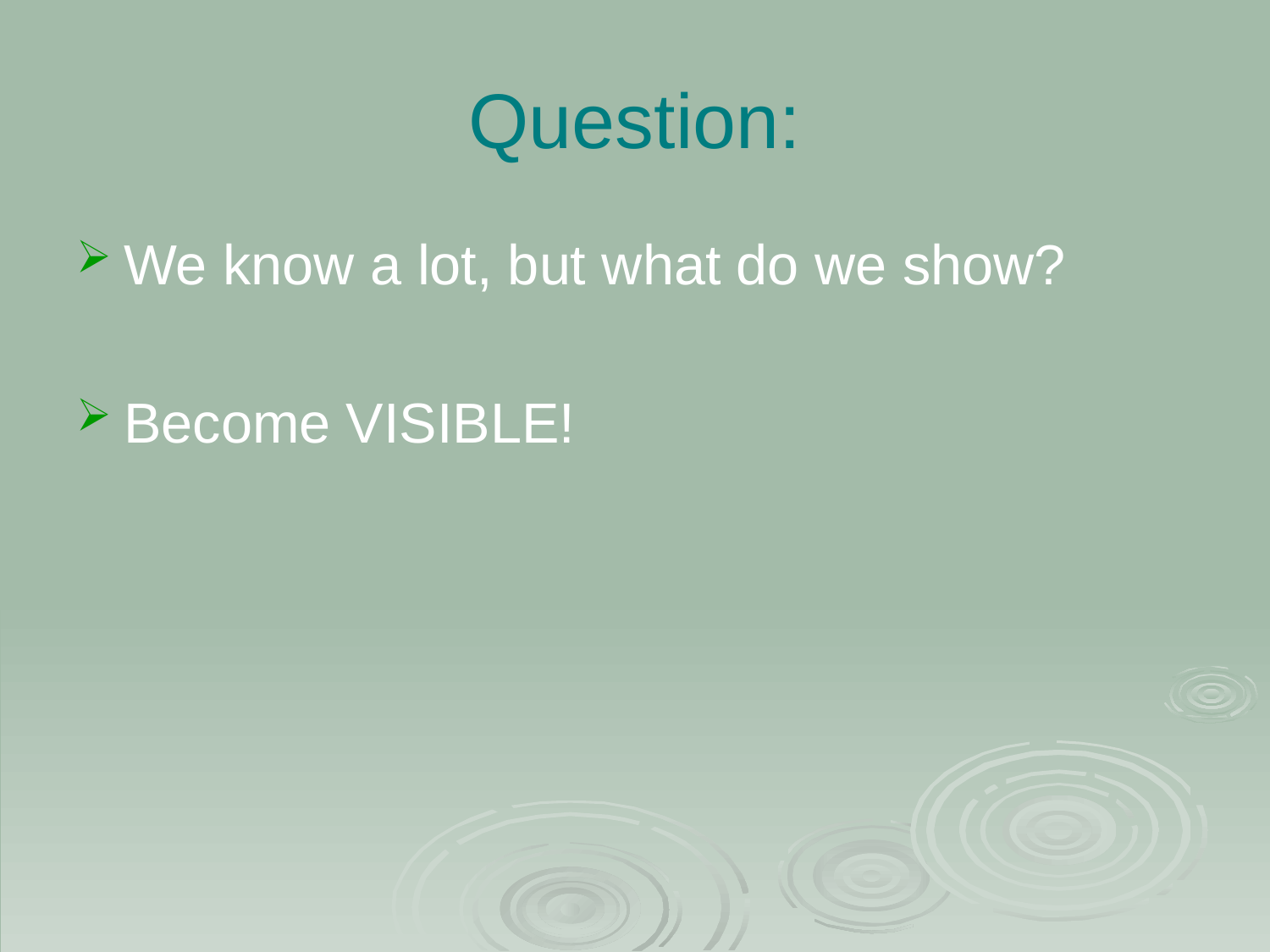

# Question:
We know a lot, but what do we show?

Become VISIBLE!